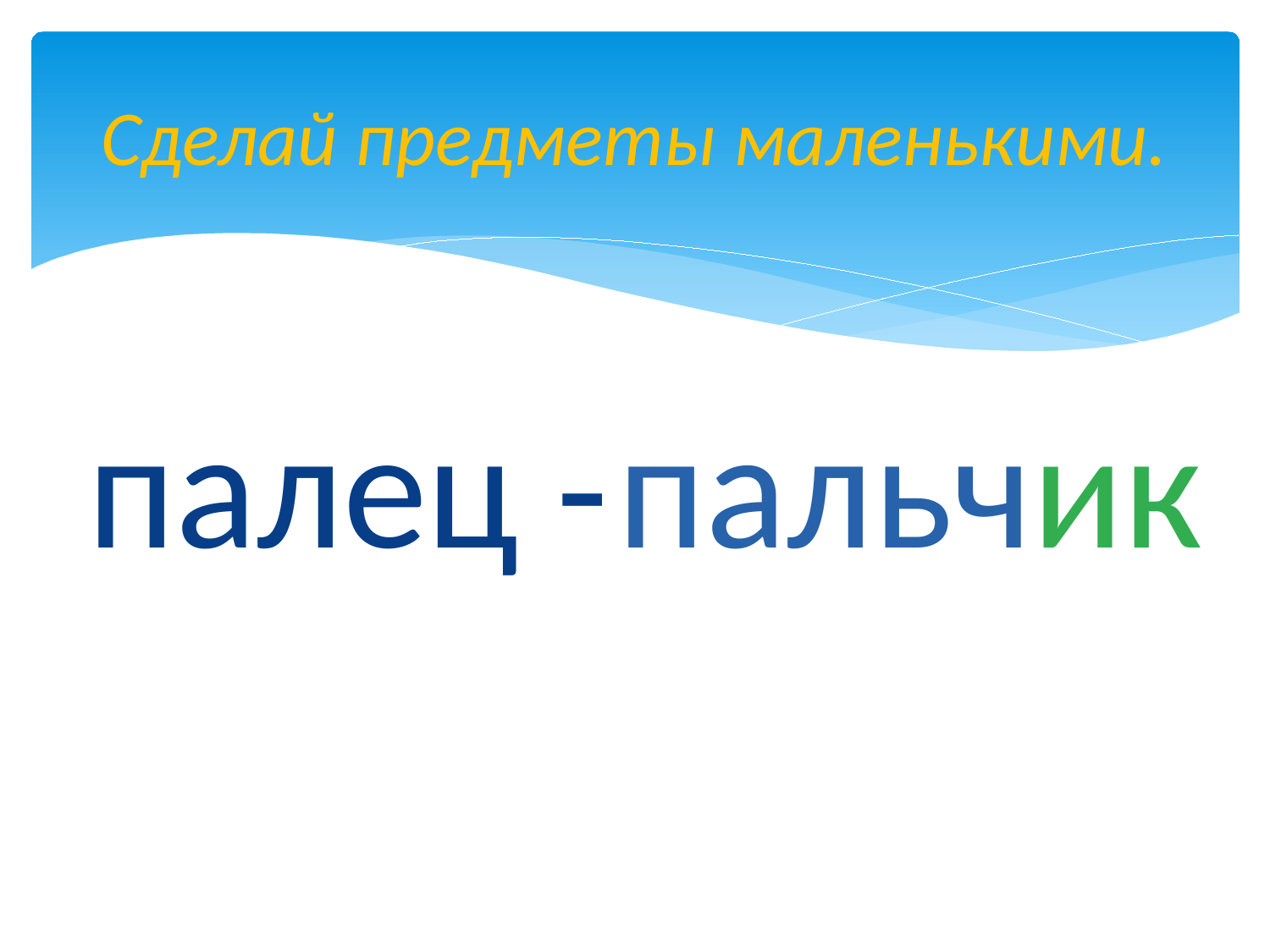

# Сделай предметы маленькими.
палец -
пальчик